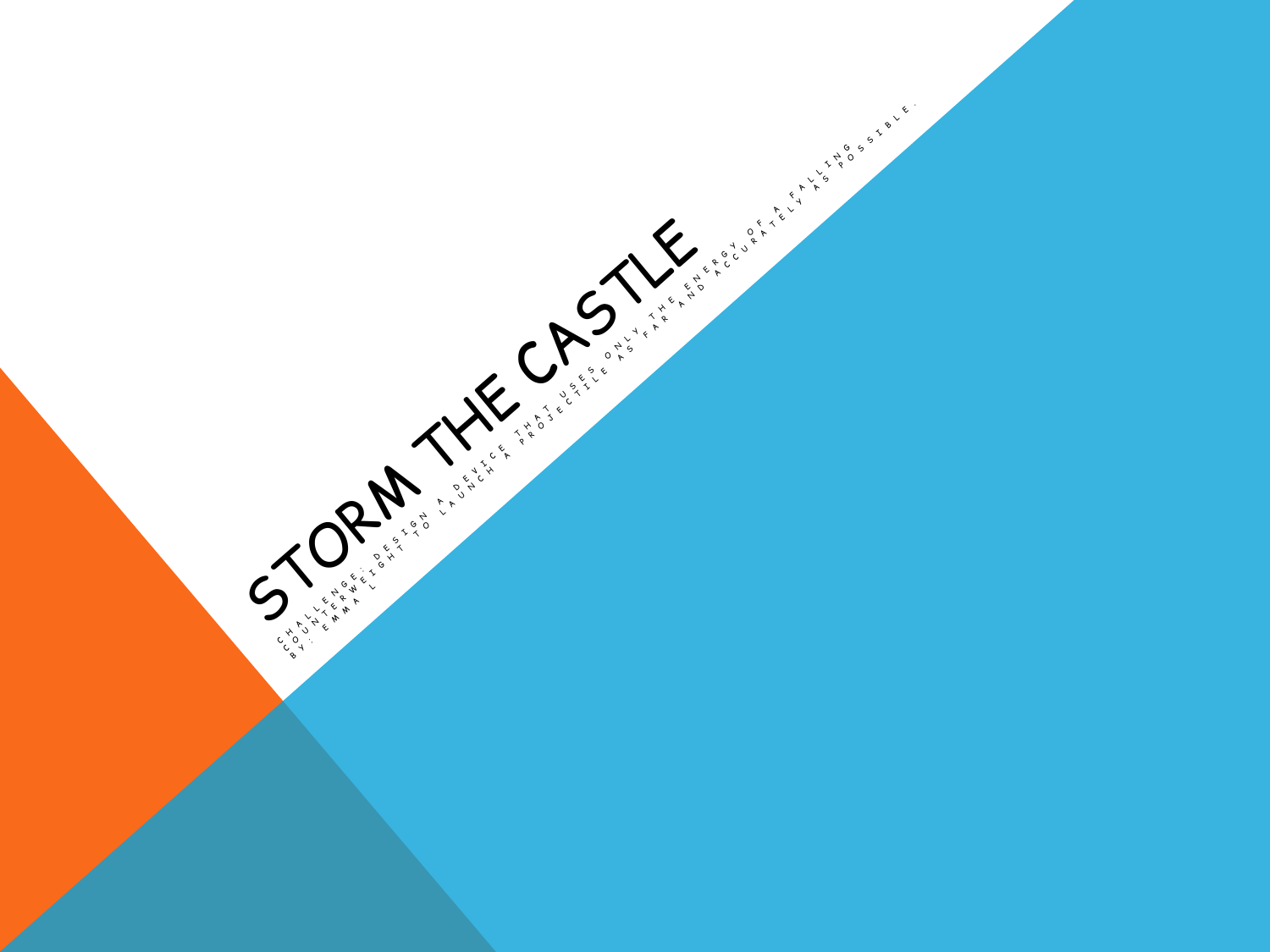

# Storm the Castle
Challenge: Design a device that uses only the energy of a falling counterweight to launch a projectile as far and accurately as possible.
By: Emma L.